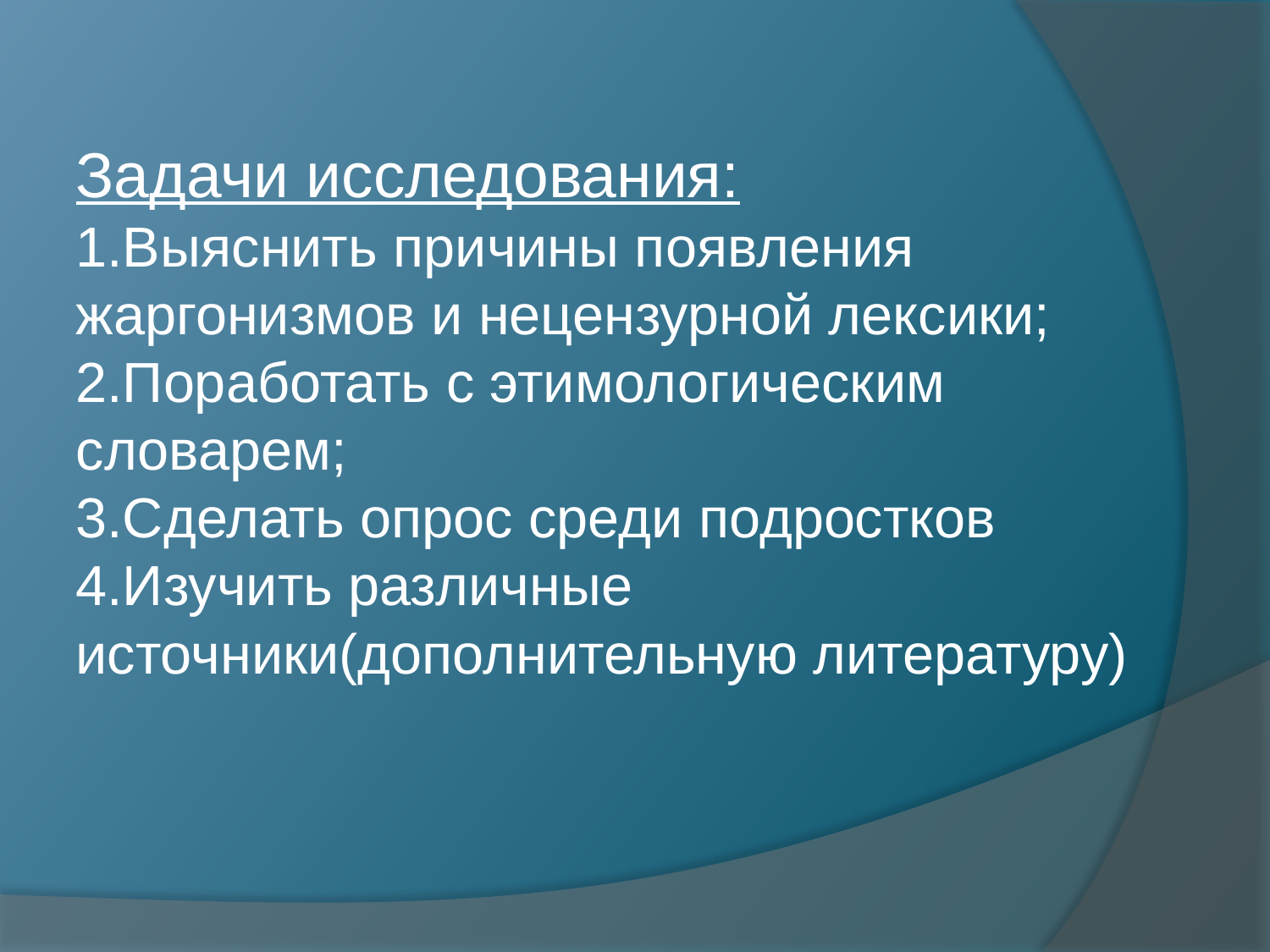

# Задачи исследования: 1.Выяснить причины появления жаргонизмов и нецензурной лексики; 2.Поработать с этимологическим словарем; 3.Сделать опрос среди подростков 4.Изучить различные источники(дополнительную литературу)